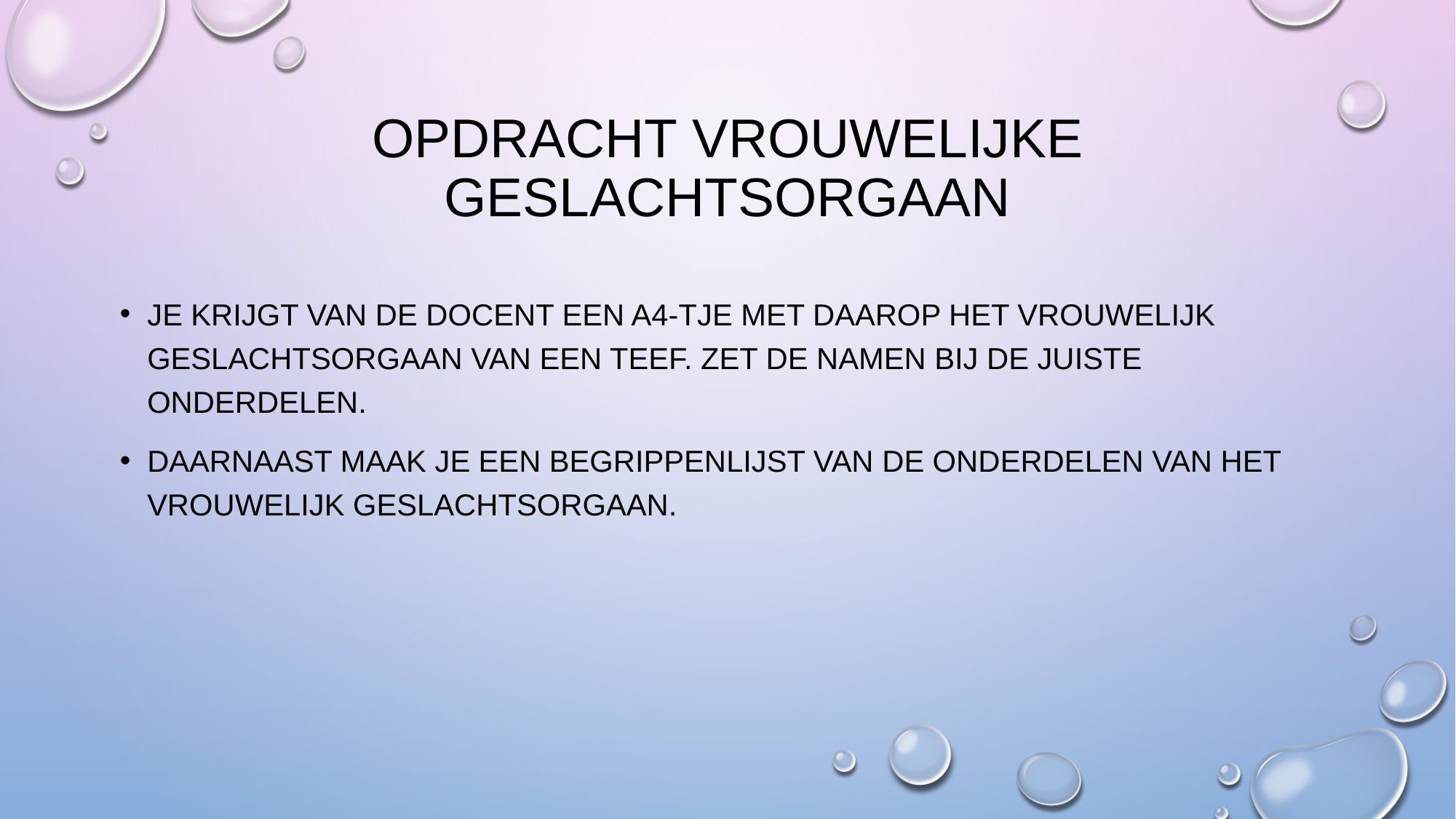

# Opdracht vrouwelijke geslachtsorgaan
Je krijgt van de docent een a4-tje met daarop het vrouwelijk geslachtsorgaan van een teef. Zet de namen bij de juiste onderdelen.
Daarnaast maak je een begrippenlijst van de onderdelen van het vrouwelijk geslachtsorgaan.